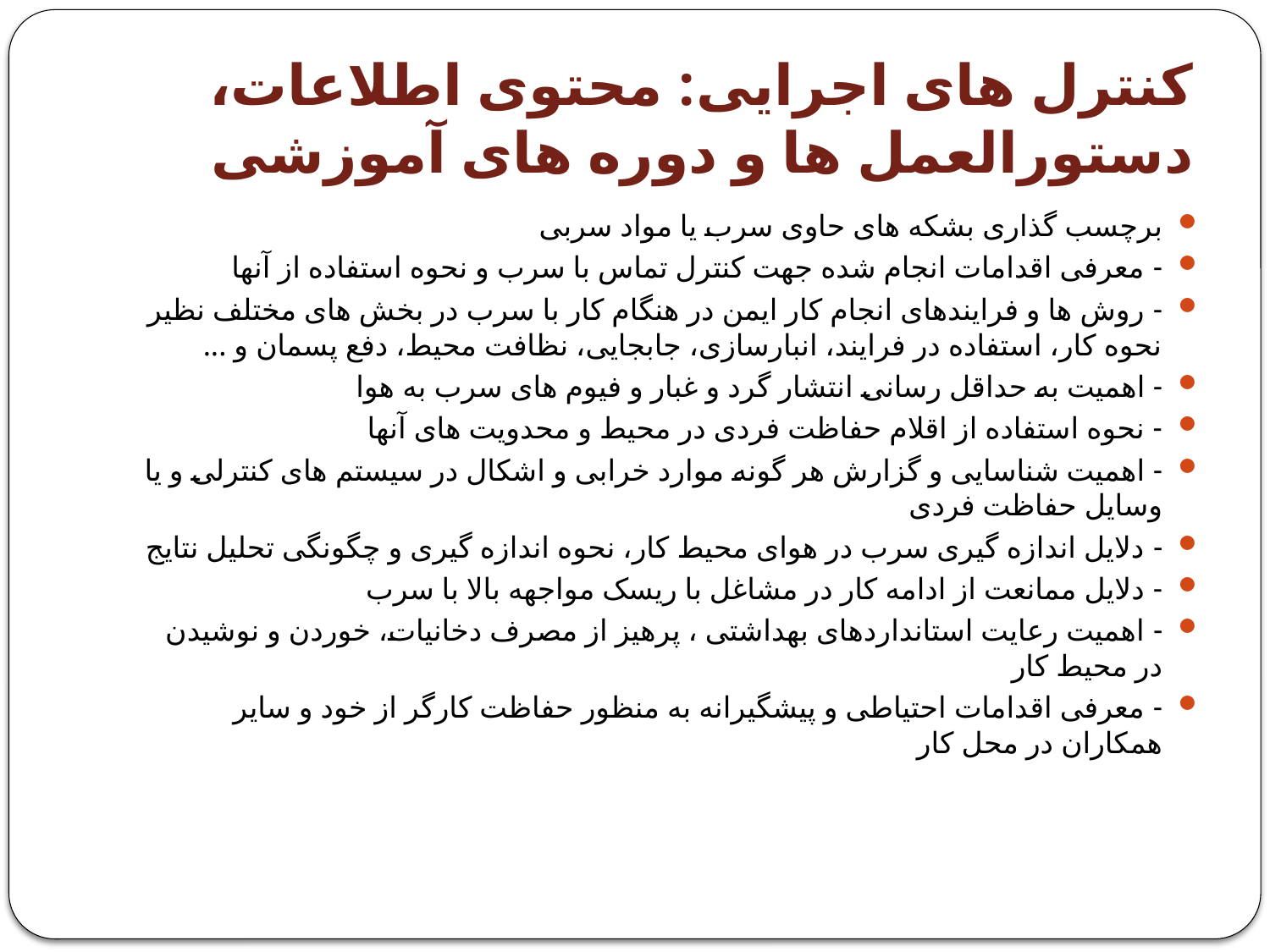

# کنترل های اجرایی: محتوی اطلاعات، دستورالعمل ها و دوره های آموزشی
برچسب گذاری بشکه های حاوی سرب یا مواد سربی
- معرفی اقدامات انجام شده جهت کنترل تماس با سرب و نحوه استفاده از آنها
- روش ها و فرایندهای انجام کار ایمن در هنگام کار با سرب در بخش های مختلف نظیر نحوه کار، استفاده در فرایند، انبارسازی، جابجایی، نظافت محیط، دفع پسمان و ...
- اهمیت به حداقل رسانی انتشار گرد و غبار و فیوم های سرب به هوا
- نحوه استفاده از اقلام حفاظت فردی در محیط و محدویت های آنها
- اهمیت شناسایی و گزارش هر گونه موارد خرابی و اشکال در سیستم های کنترلی و یا وسایل حفاظت فردی
- دلایل اندازه گیری سرب در هوای محیط کار، نحوه اندازه گیری و چگونگی تحلیل نتایج
- دلایل ممانعت از ادامه کار در مشاغل با ریسک مواجهه بالا با سرب
- اهمیت رعایت استانداردهای بهداشتی ، پرهیز از مصرف دخانیات، خوردن و نوشیدن در محیط کار
- معرفی اقدامات احتیاطی و پیشگیرانه به منظور حفاظت کارگر از خود و سایر همکاران در محل کار